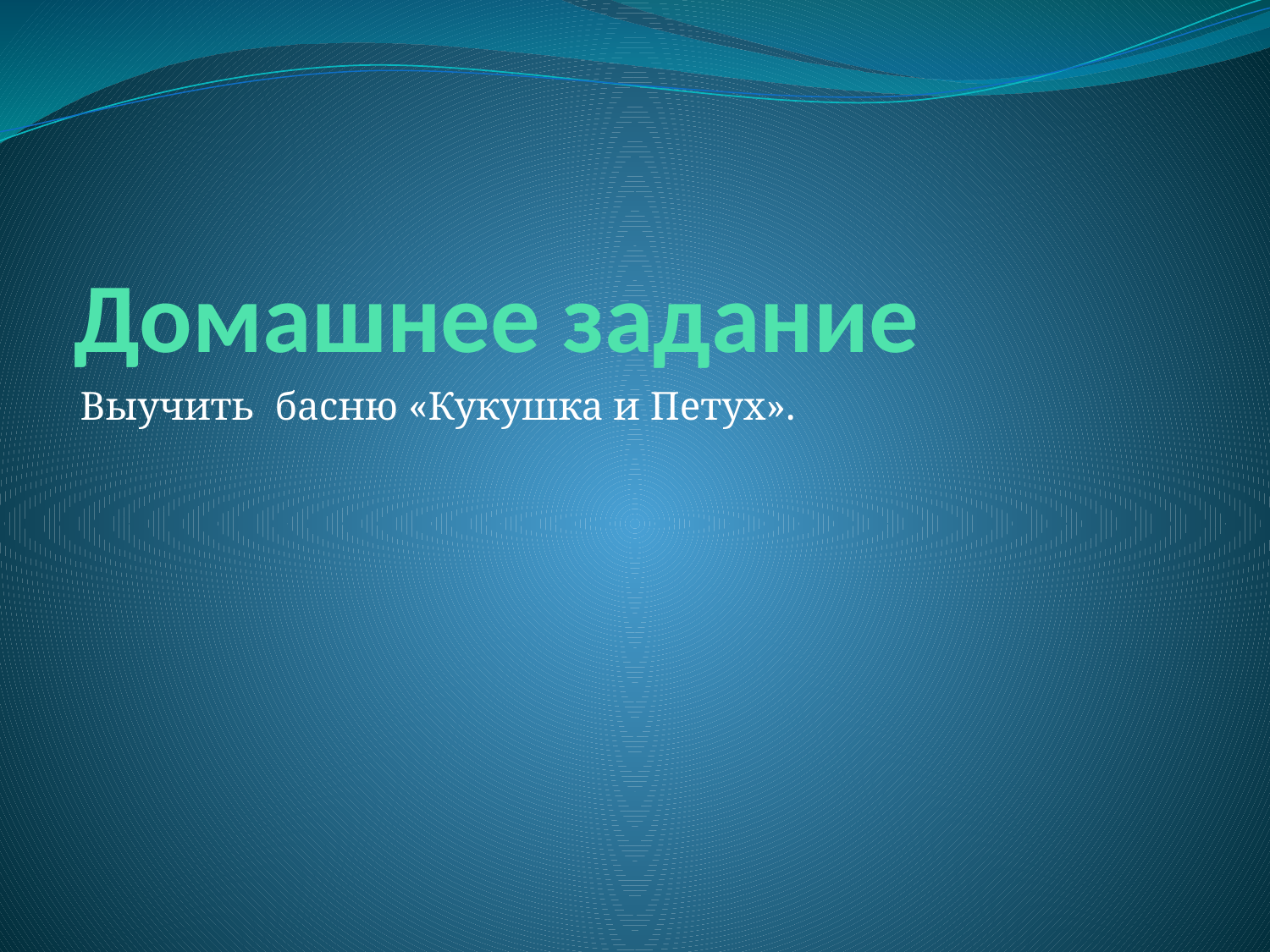

# Домашнее задание
Выучить  басню «Кукушка и Петух».